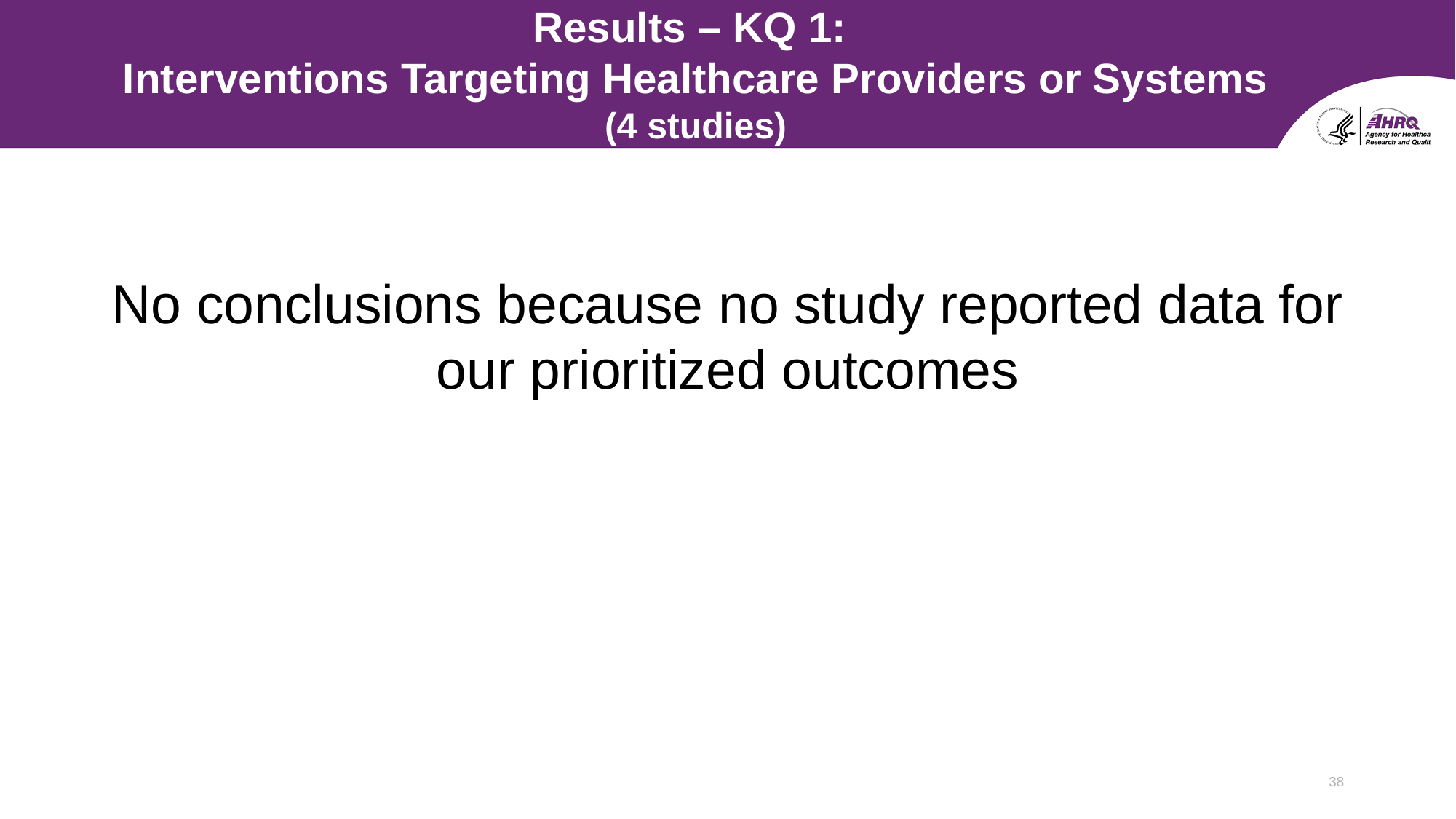

# Results – KQ 1: Interventions Targeting Healthcare Providers or Systems (4 studies)
No conclusions because no study reported data for our prioritized outcomes
38